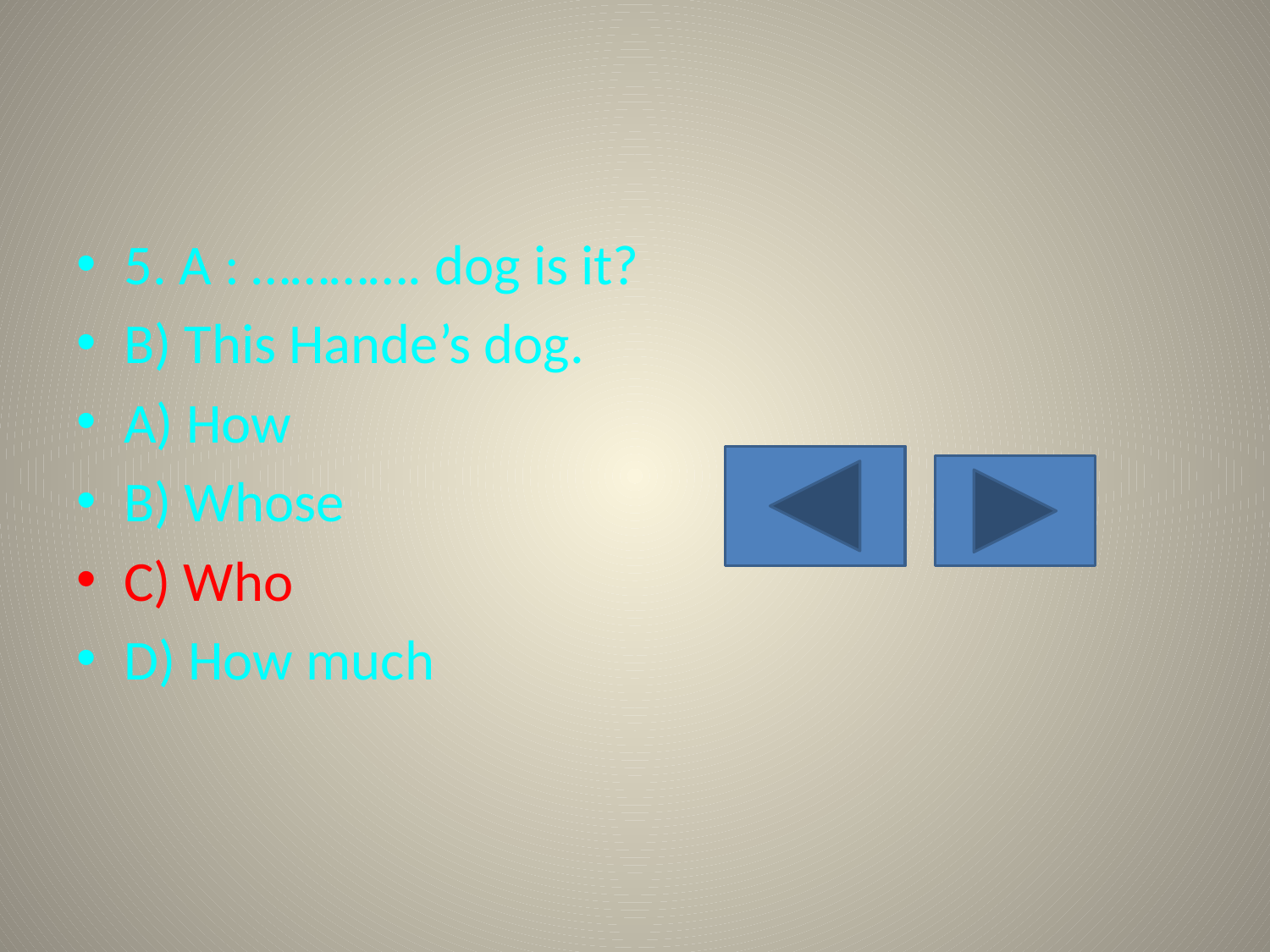

#
5. A : …………. dog is it?
B) This Hande’s dog.
A) How
B) Whose
C) Who
D) How much